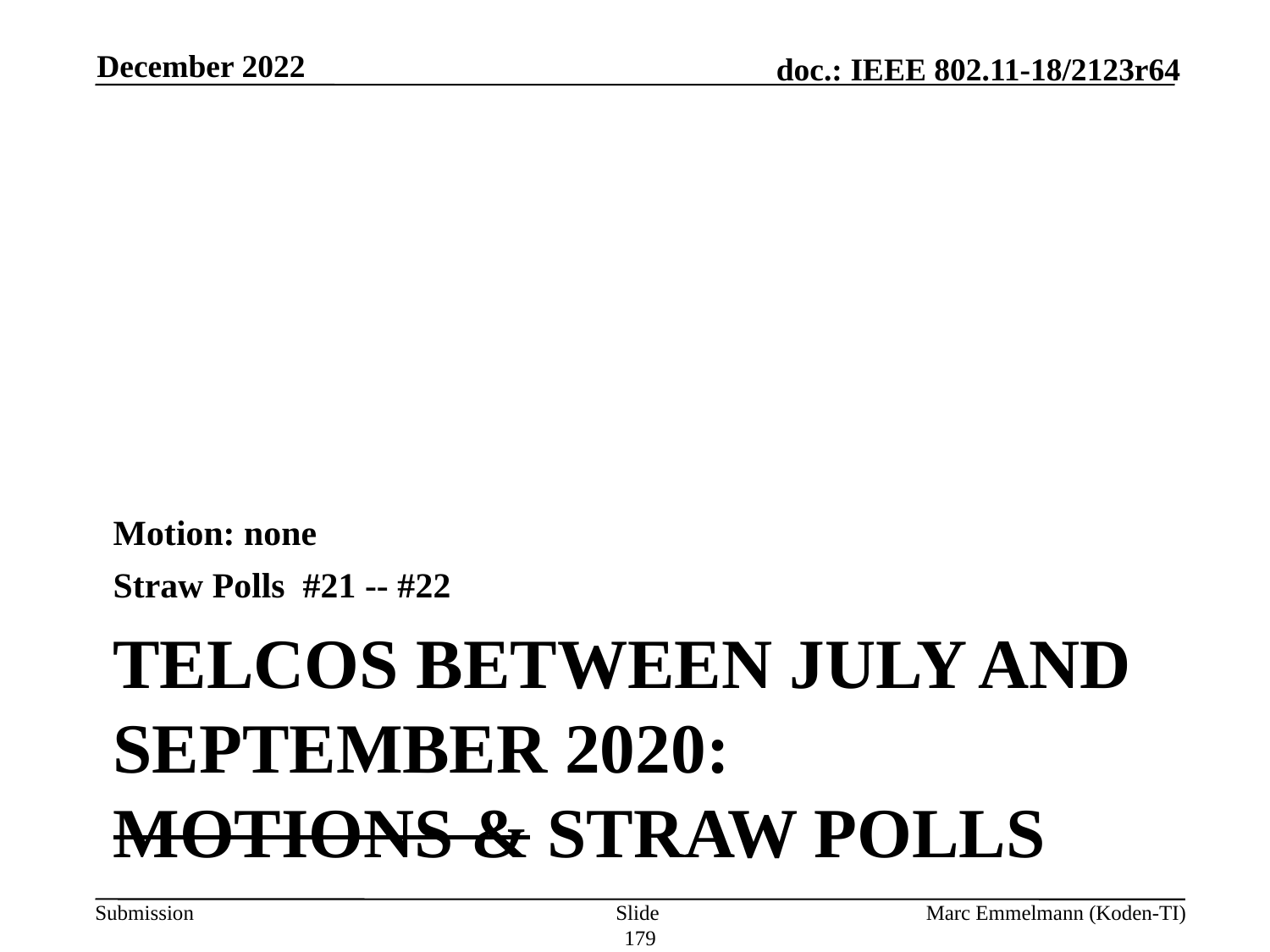

December 2022
Motion: none
Straw Polls  #21 -- #22
# Telcos between July and September 2020: Motions & Straw Polls
Slide 179
Marc Emmelmann (Koden-TI)